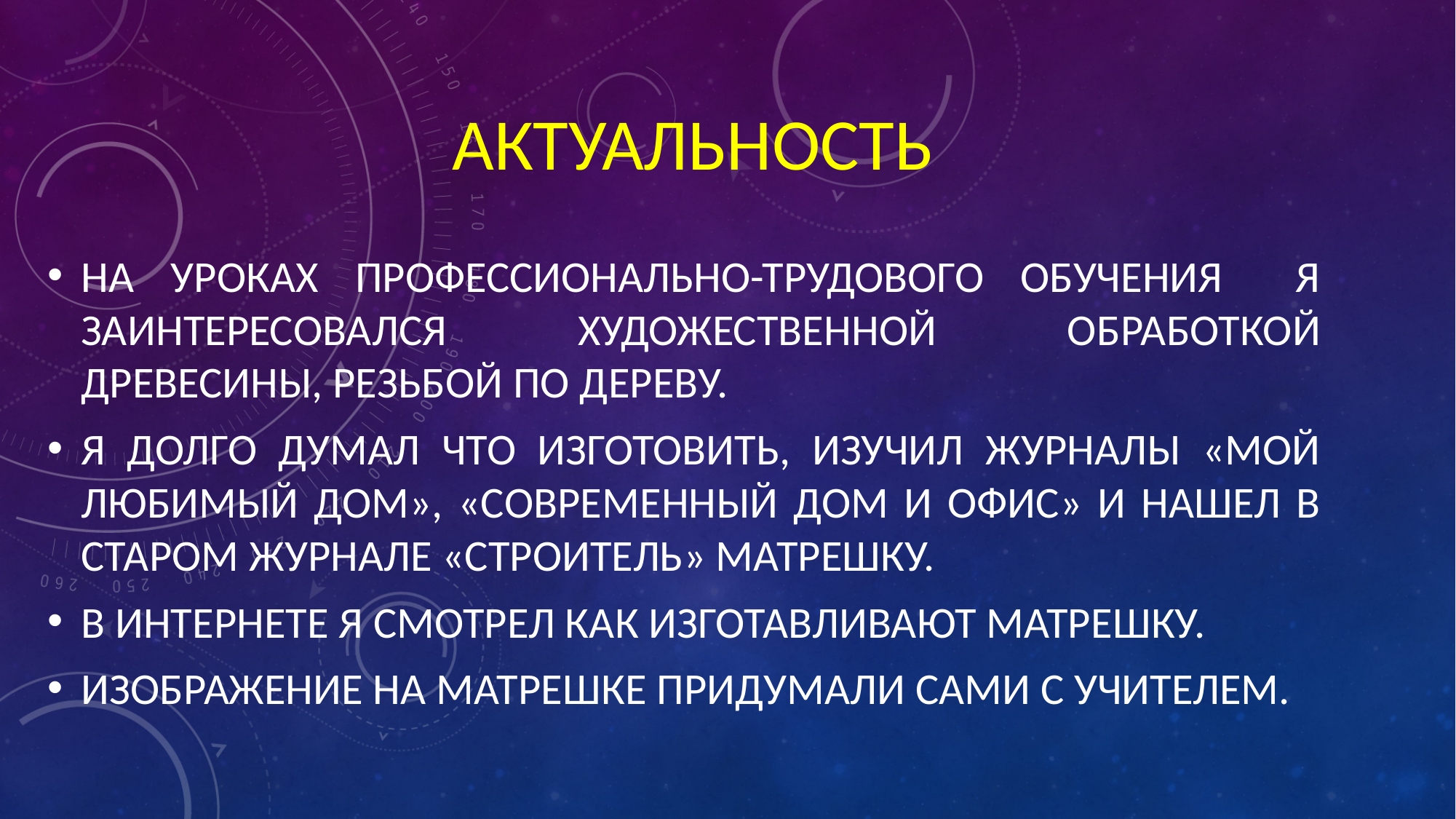

# Актуальность
На уроках профессионально-трудового обучения  я заинтересовался художественной обработкой древесины, резьбой по дереву.
Я долго думал что изготовить, изучил журналы «мой любимый дом», «современный дом и офис» и нашел в старом журнале «строитель» матрешку.
В интернете я смотрел как изготавливают матрешку.
Изображение на матрешке придумали сами с учителем.